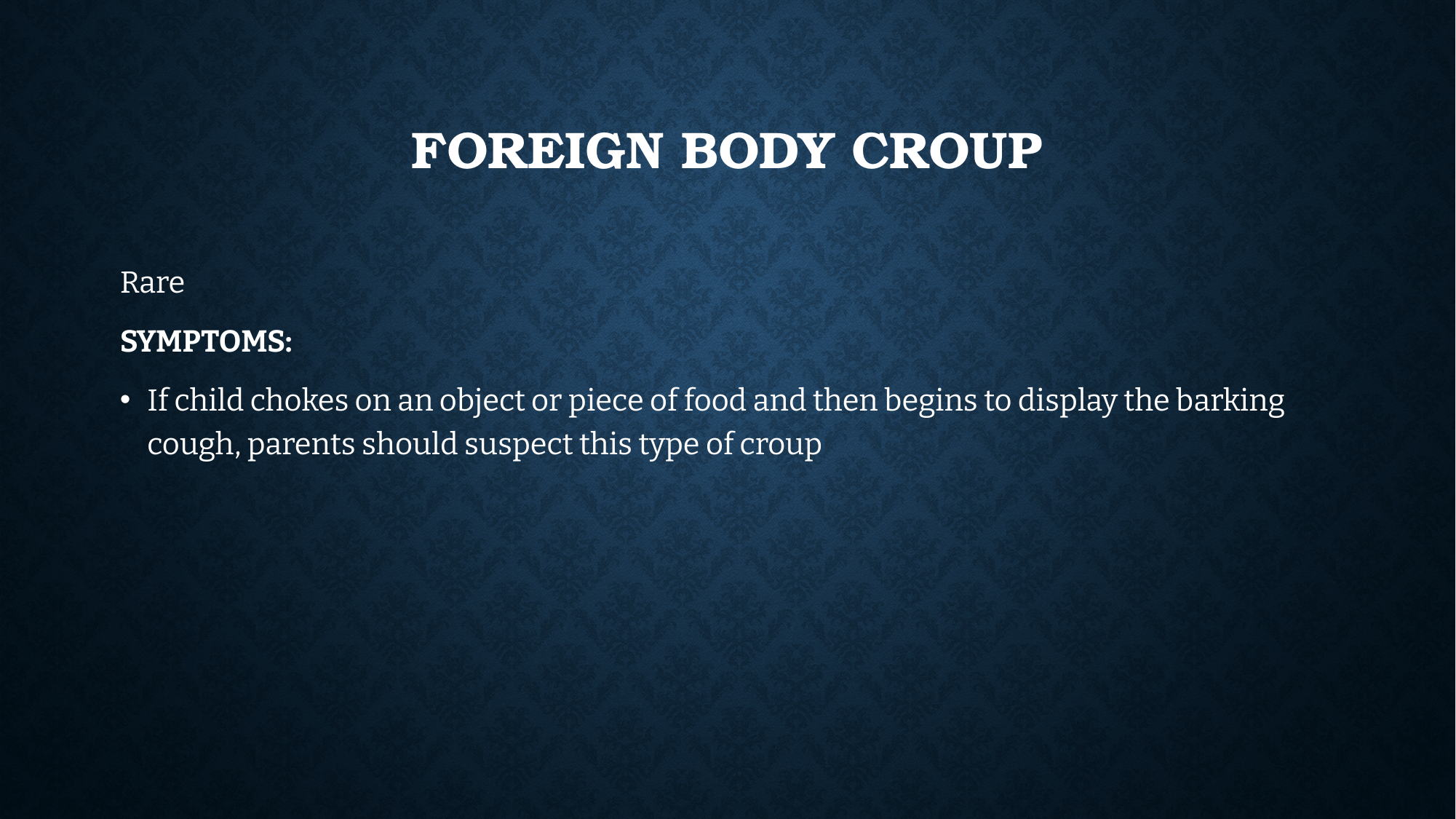

# Foreign body croup
Rare
SYMPTOMS:
If child chokes on an object or piece of food and then begins to display the barking cough, parents should suspect this type of croup